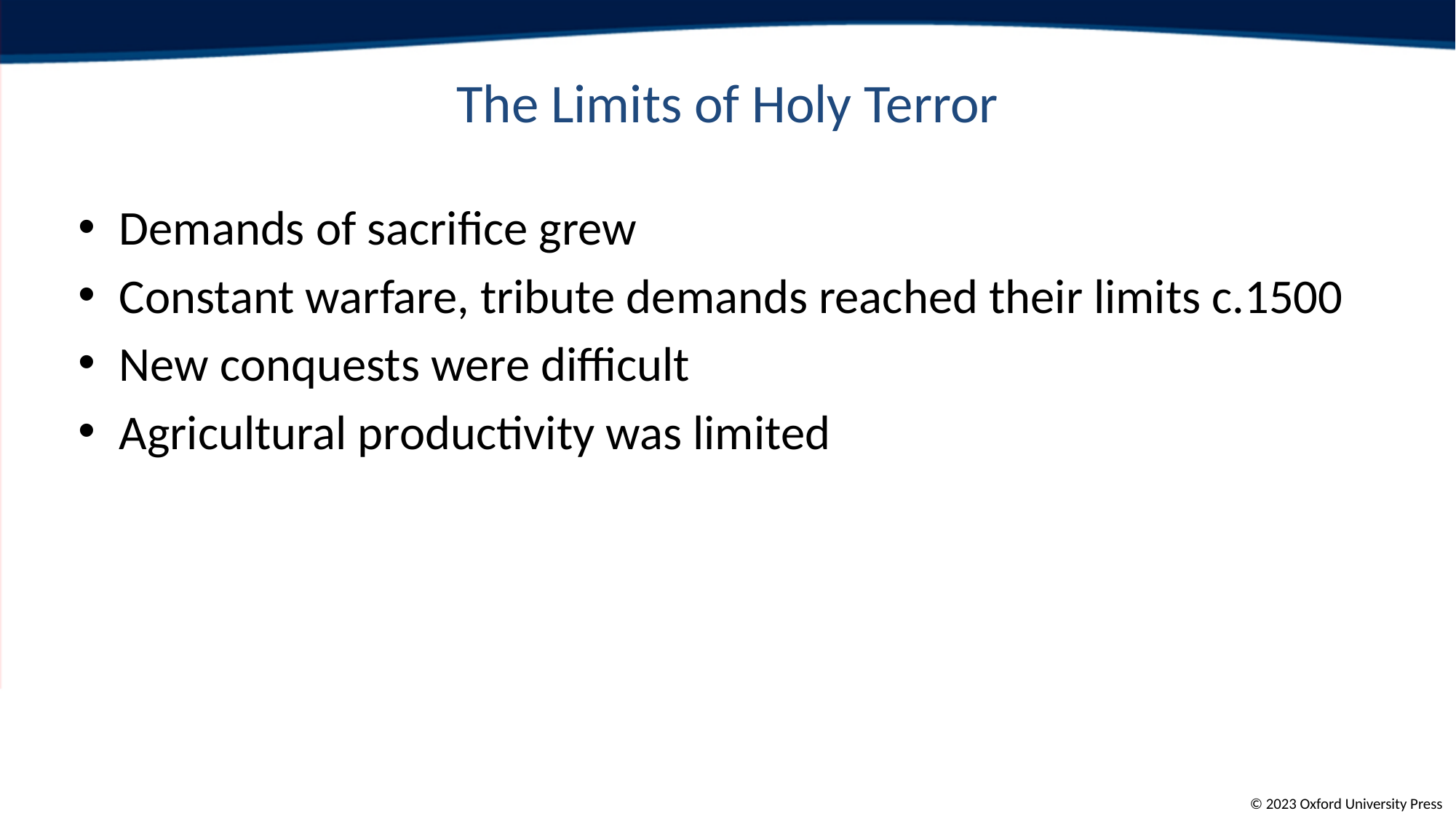

# The Limits of Holy Terror
Demands of sacrifice grew
Constant warfare, tribute demands reached their limits c.1500
New conquests were difficult
Agricultural productivity was limited
18